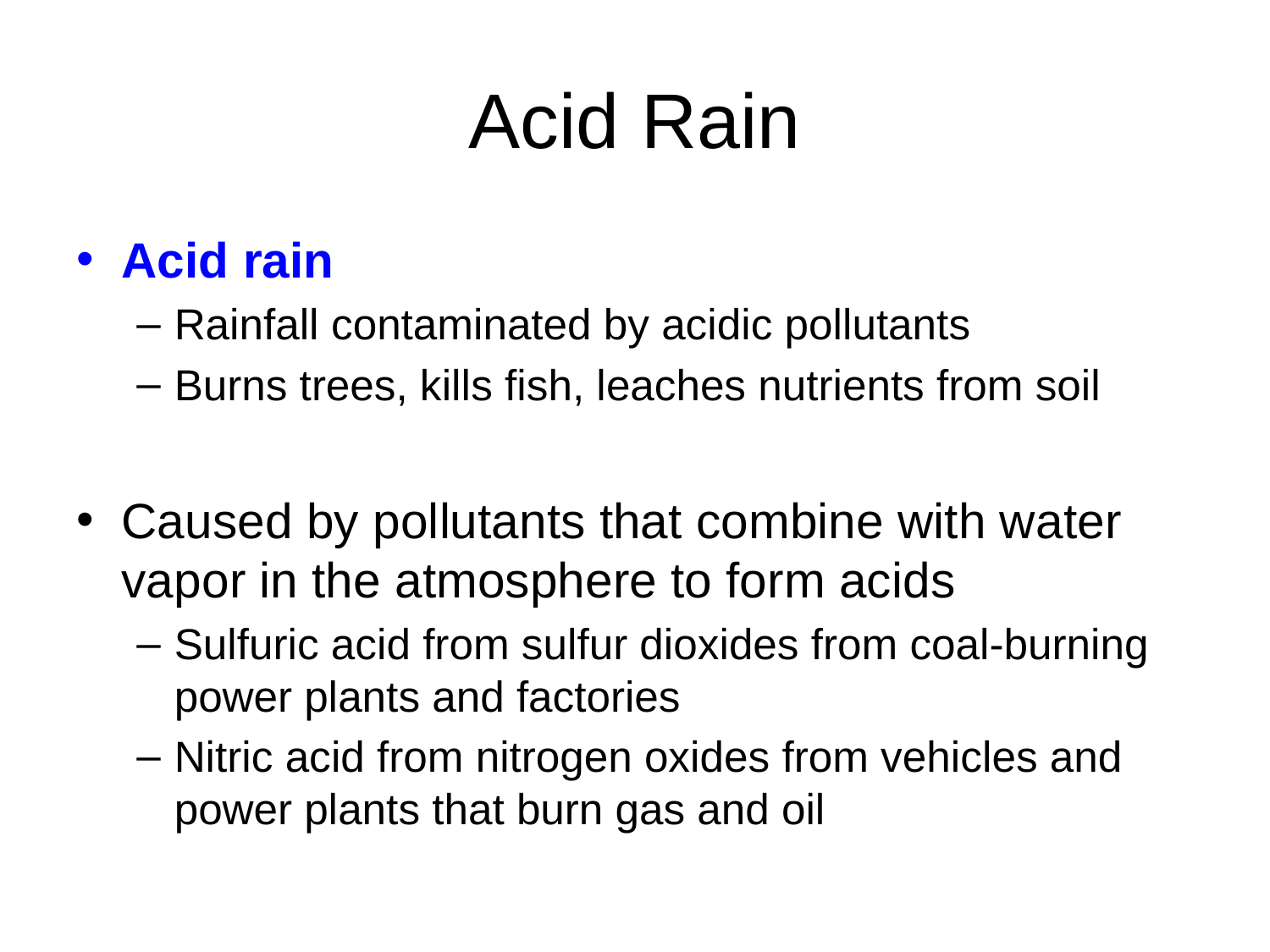

# Acid Rain
Acid rain
Rainfall contaminated by acidic pollutants
Burns trees, kills fish, leaches nutrients from soil

Caused by pollutants that combine with water vapor in the atmosphere to form acids
Sulfuric acid from sulfur dioxides from coal-burning power plants and factories
Nitric acid from nitrogen oxides from vehicles and power plants that burn gas and oil